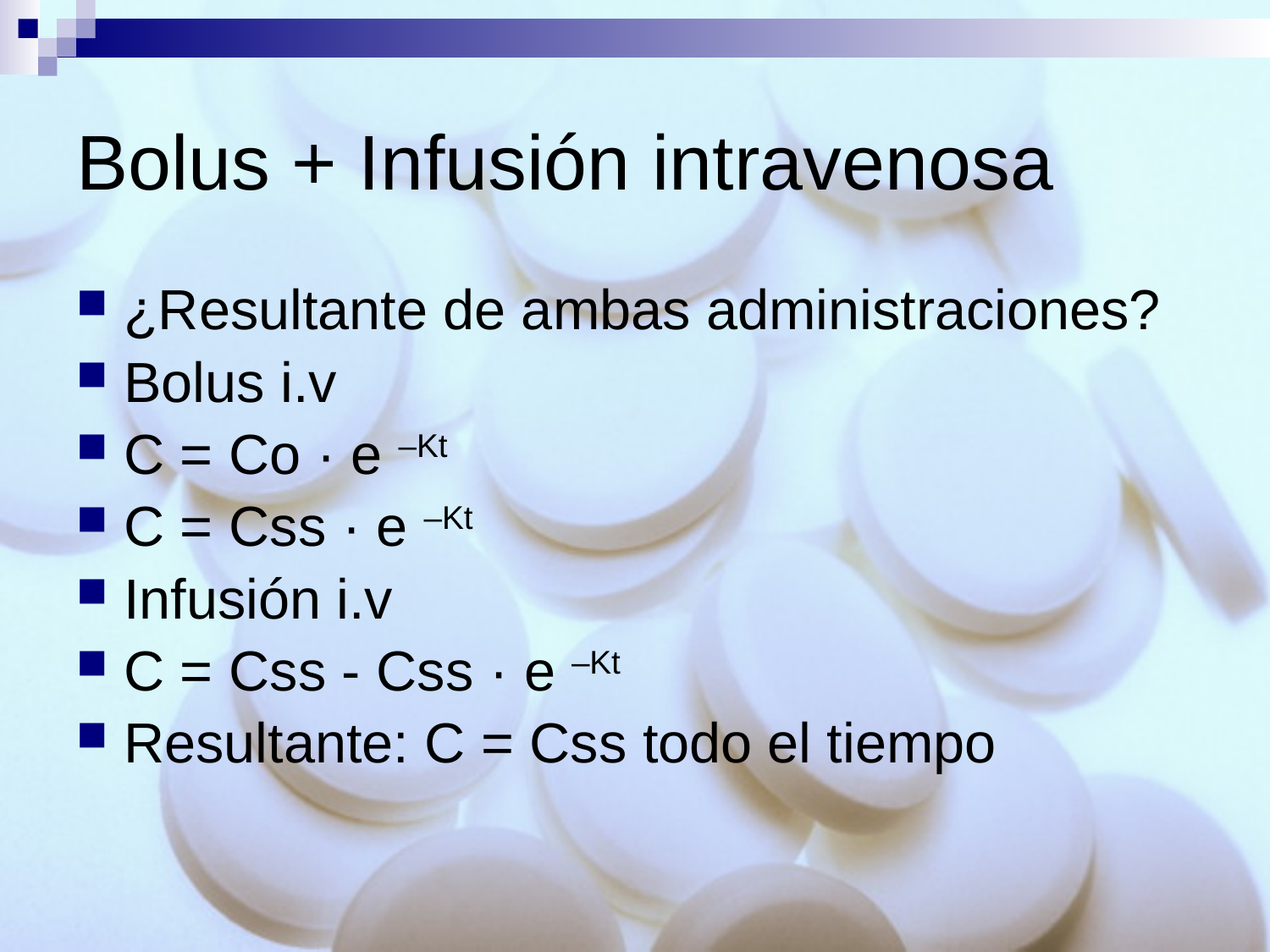

# Bolus + Infusión intravenosa
¿Resultante de ambas administraciones?
Bolus i.v
C = Co · e –Kt
C = Css · e –Kt
Infusión i.v
C = Css - Css · e –Kt
Resultante: C = Css todo el tiempo